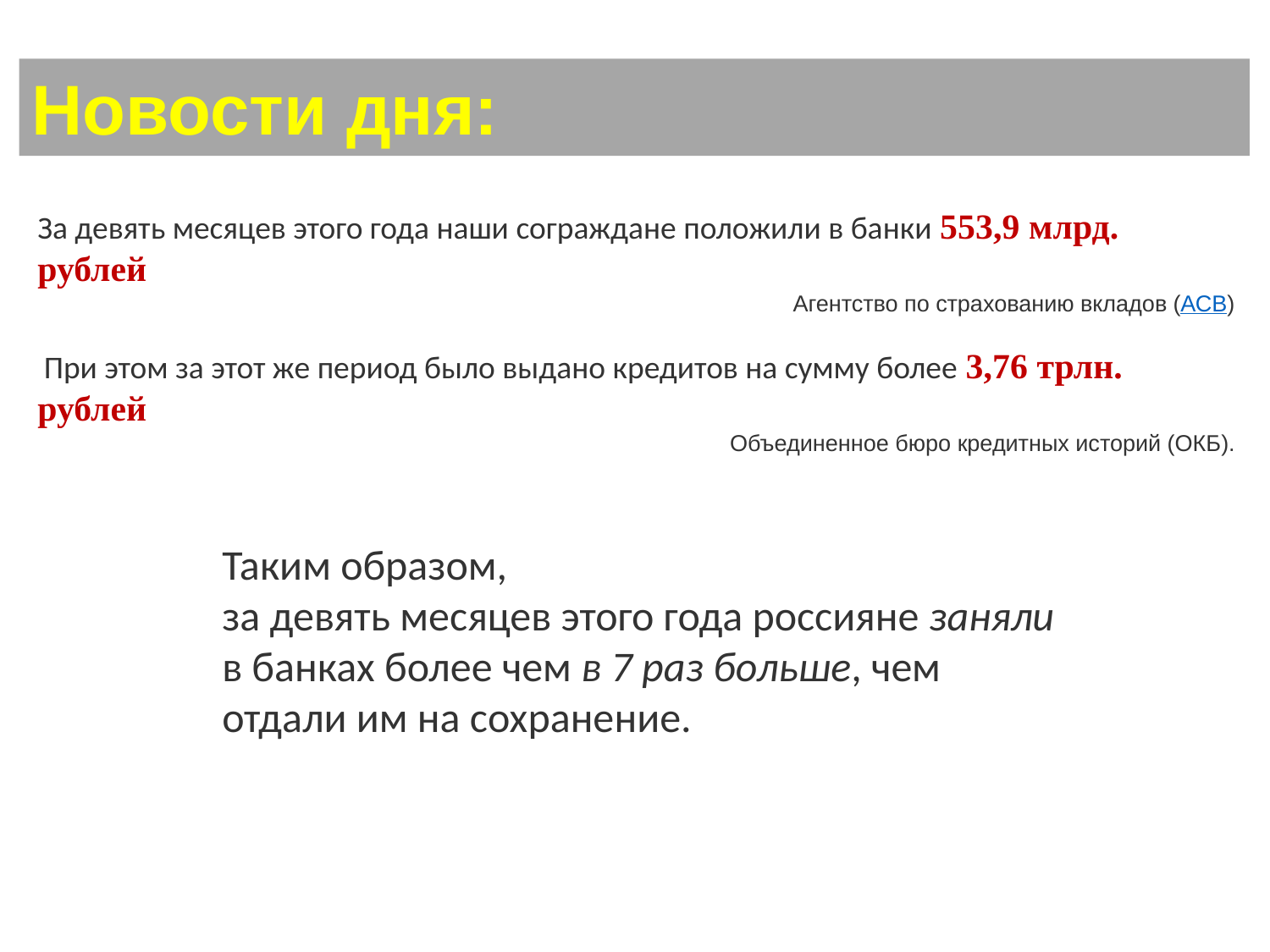

Новости дня:
За девять месяцев этого года наши сограждане положили в банки 553,9 млрд. рублей
Агентство по страхованию вкладов (АСВ)

 При этом за этот же период было выдано кредитов на сумму более 3,76 трлн. рублей
Объединенное бюро кредитных историй (ОКБ).
Таким образом,
за девять месяцев этого года россияне заняли в банках более чем в 7 раз больше, чем отдали им на сохранение.